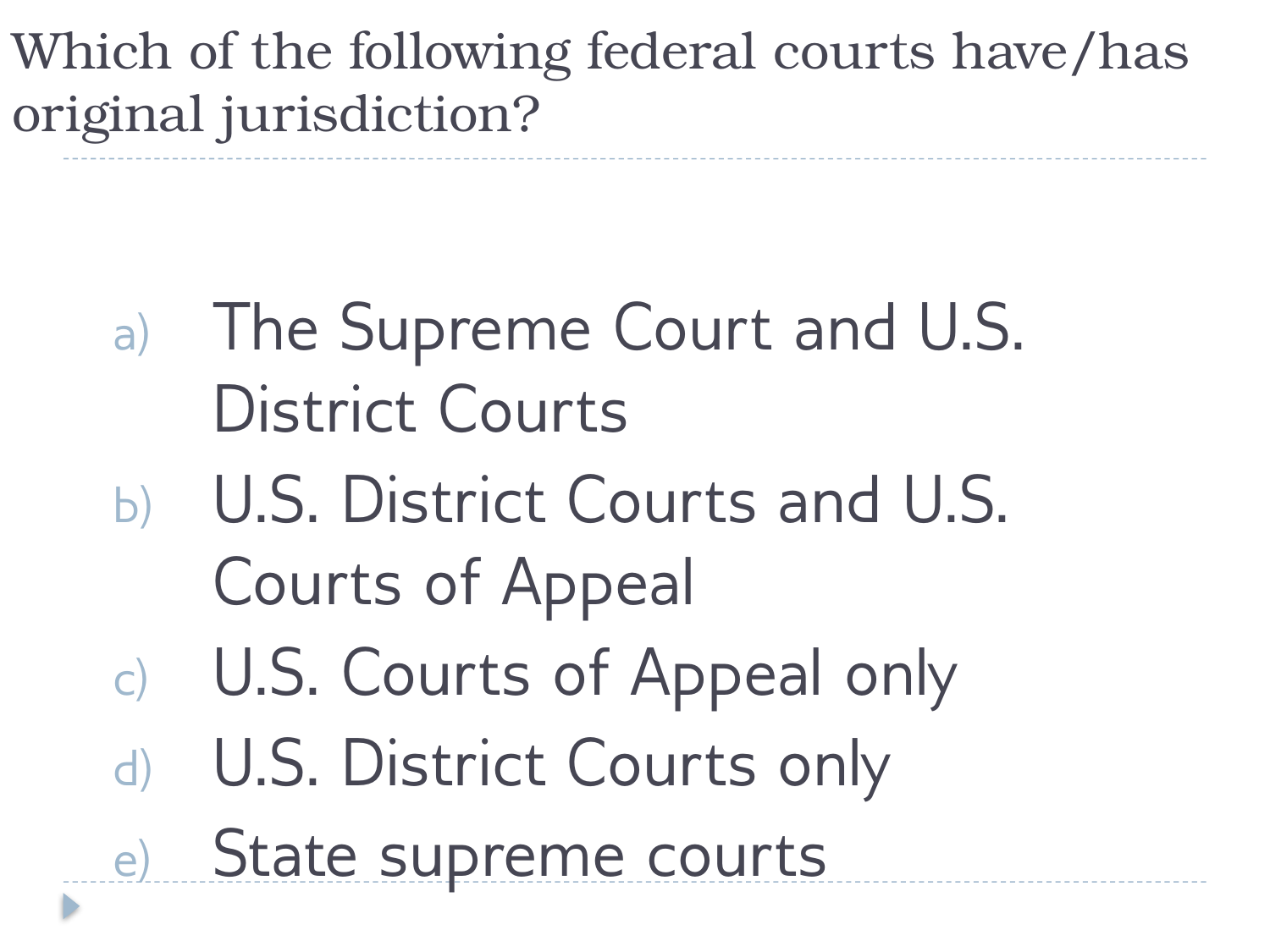

# Which of the following federal courts have/has original jurisdiction?

The Supreme Court and U.S. District Courts
U.S. District Courts and U.S. Courts of Appeal
U.S. Courts of Appeal only
U.S. District Courts only
State supreme courts